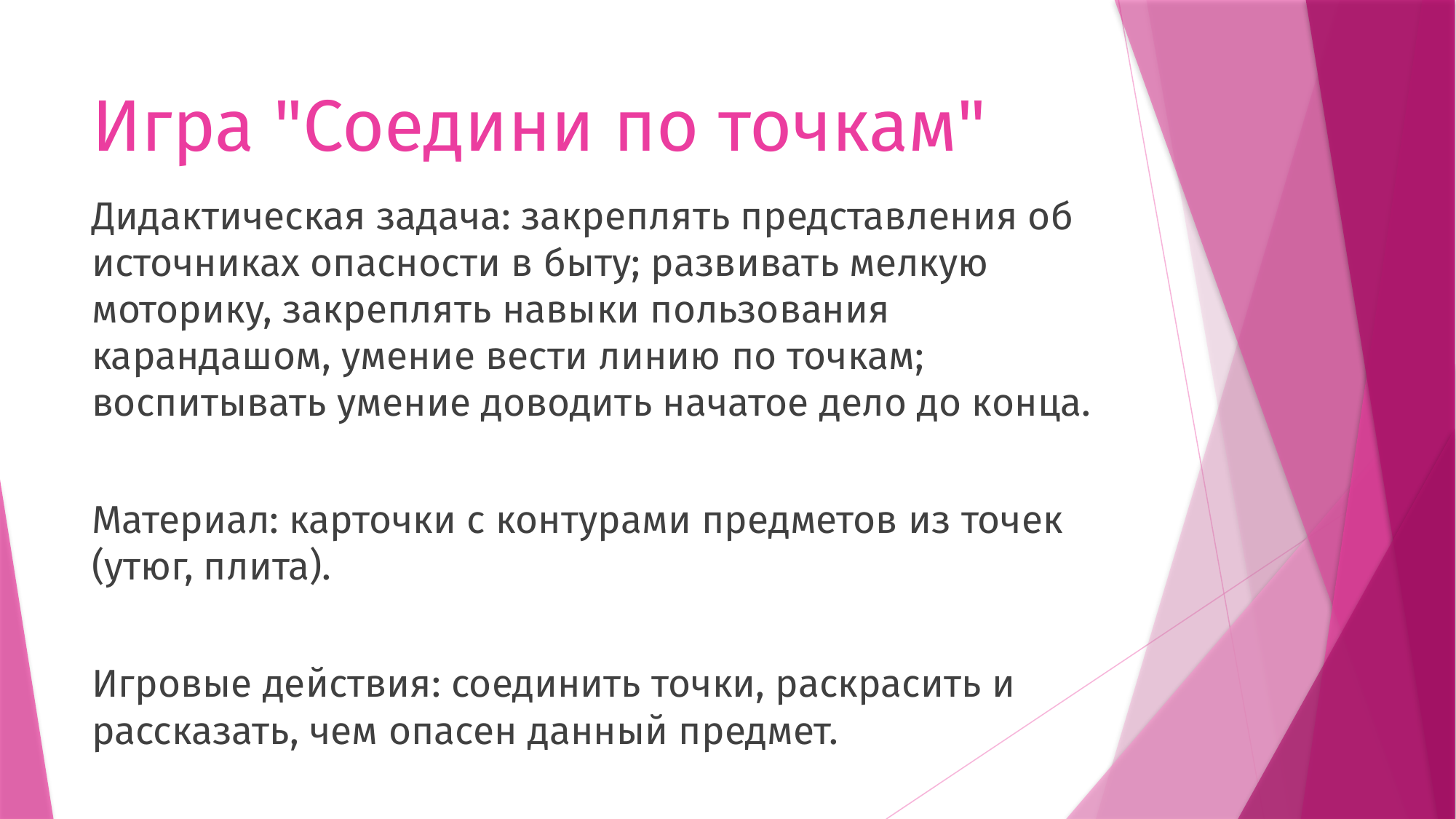

# Игра "Соедини по точкам"
Дидактическая задача: закреплять представления об источниках опасности в быту; развивать мелкую моторику, закреплять навыки пользования карандашом, умение вести линию по точкам; воспитывать умение доводить начатое дело до конца.

Материал: карточки с контурами предметов из точек (утюг, плита).

Игровые действия: соединить точки, раскрасить и рассказать, чем опасен данный предмет.